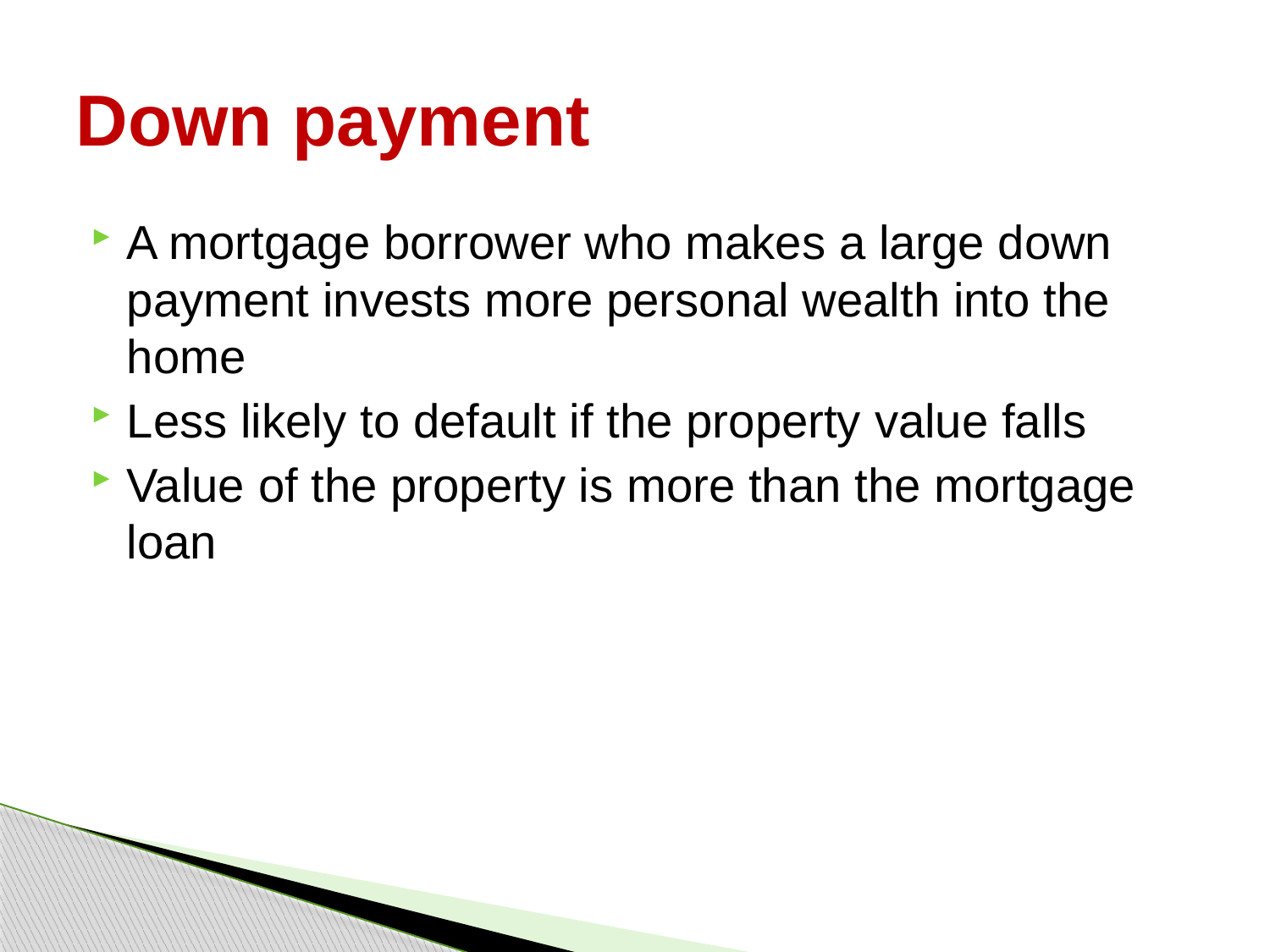

# Down payment
A mortgage borrower who makes a large down payment invests more personal wealth into the home
Less likely to default if the property value falls
Value of the property is more than the mortgage loan